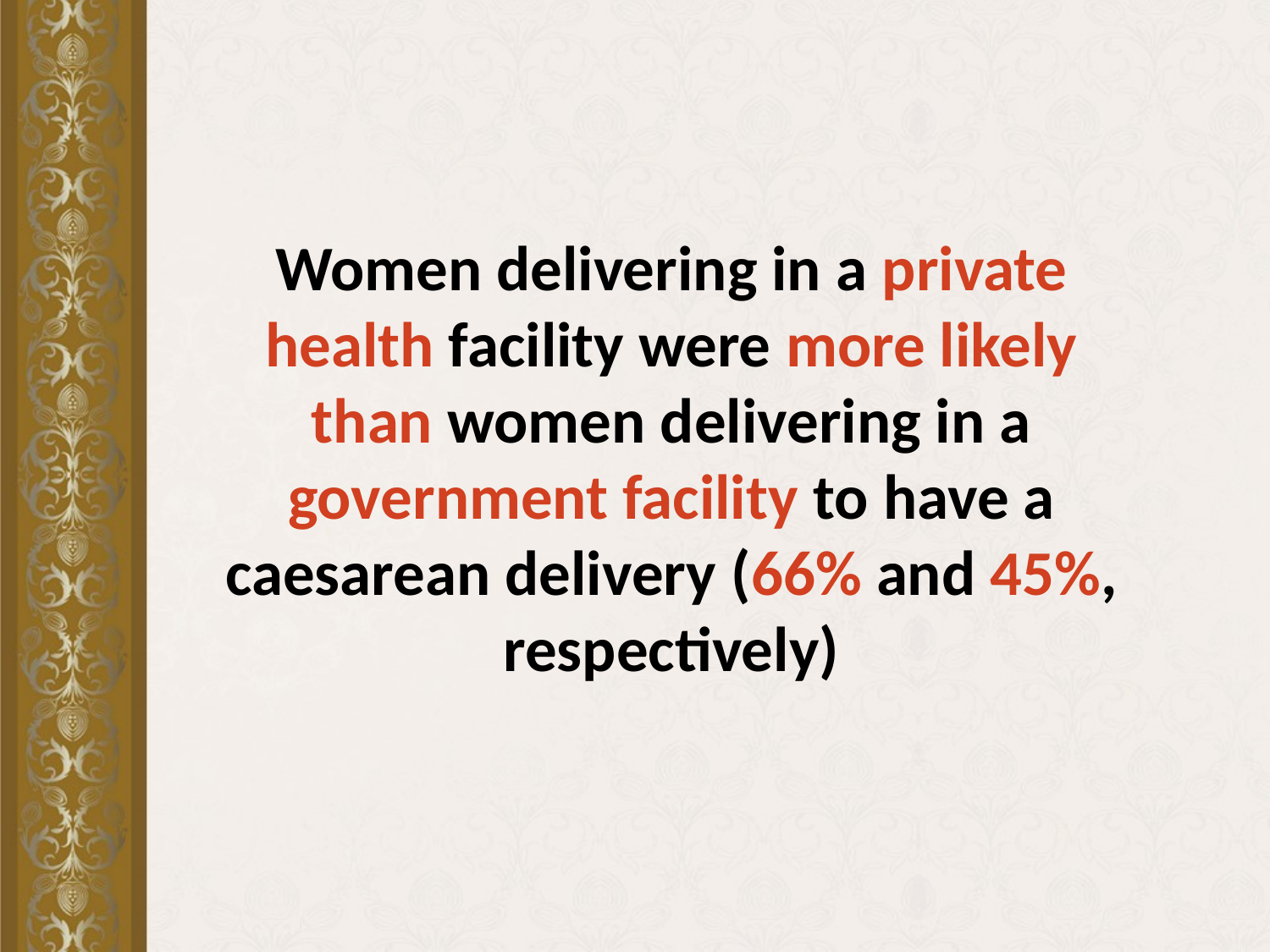

Women delivering in a private health facility were more likely than women delivering in a government facility to have a caesarean delivery (66% and 45%, respectively)